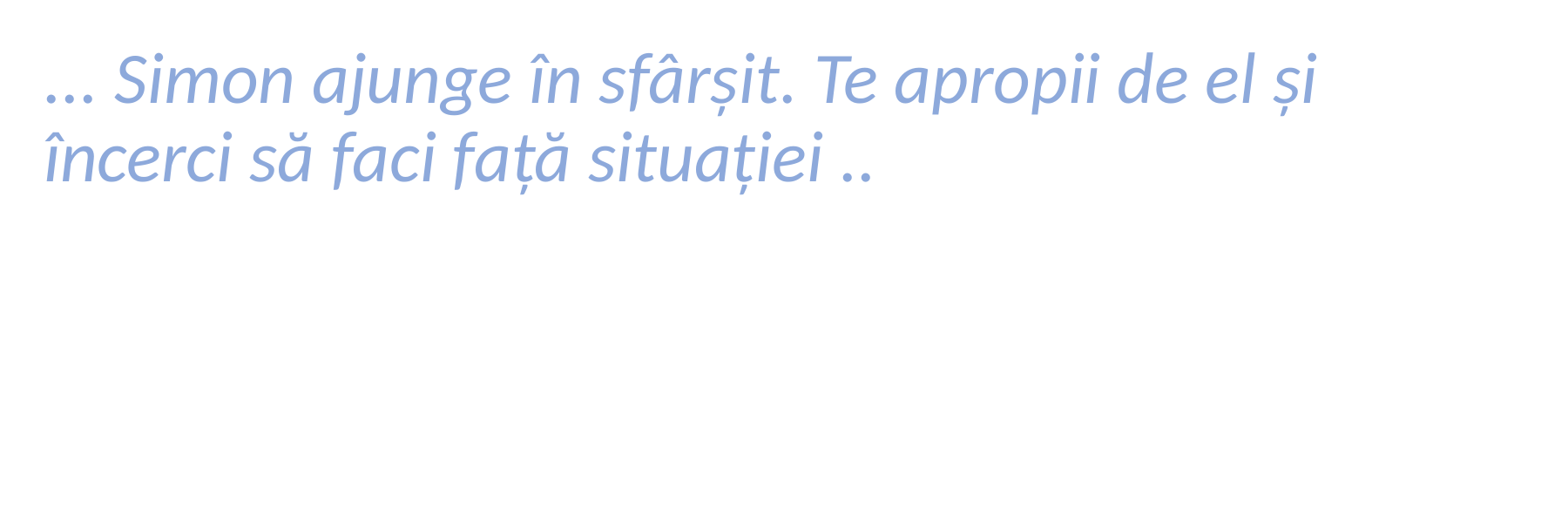

... Simon ajunge în sfârșit. Te apropii de el și încerci să faci față situației ..